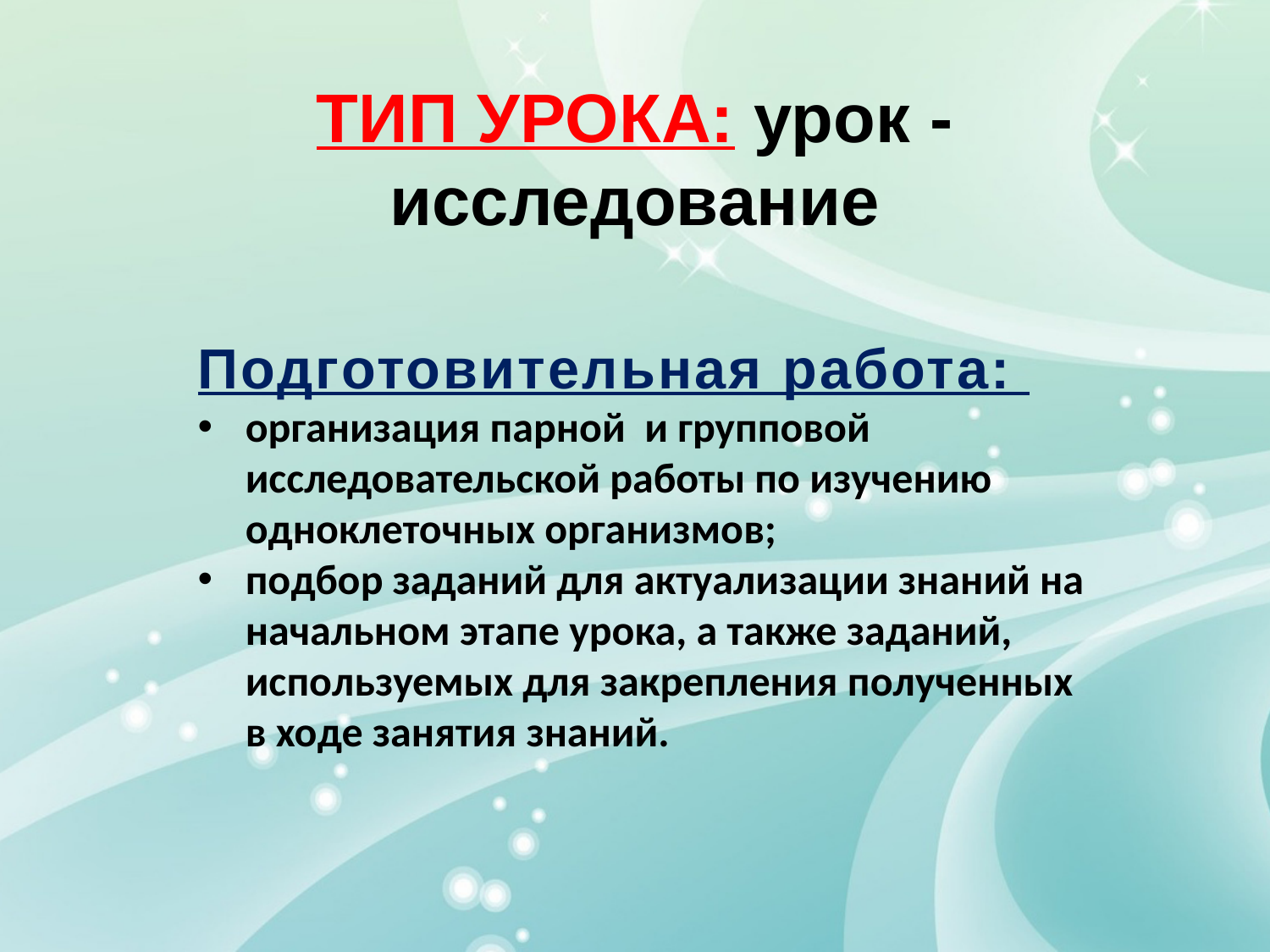

# ТИП УРОКА: урок - исследование
Подготовительная работа:
организация парной  и групповой исследовательской работы по изучению одноклеточных организмов;
подбор заданий для актуализации знаний на начальном этапе урока, а также заданий, используемых для закрепления полученных в ходе занятия знаний.